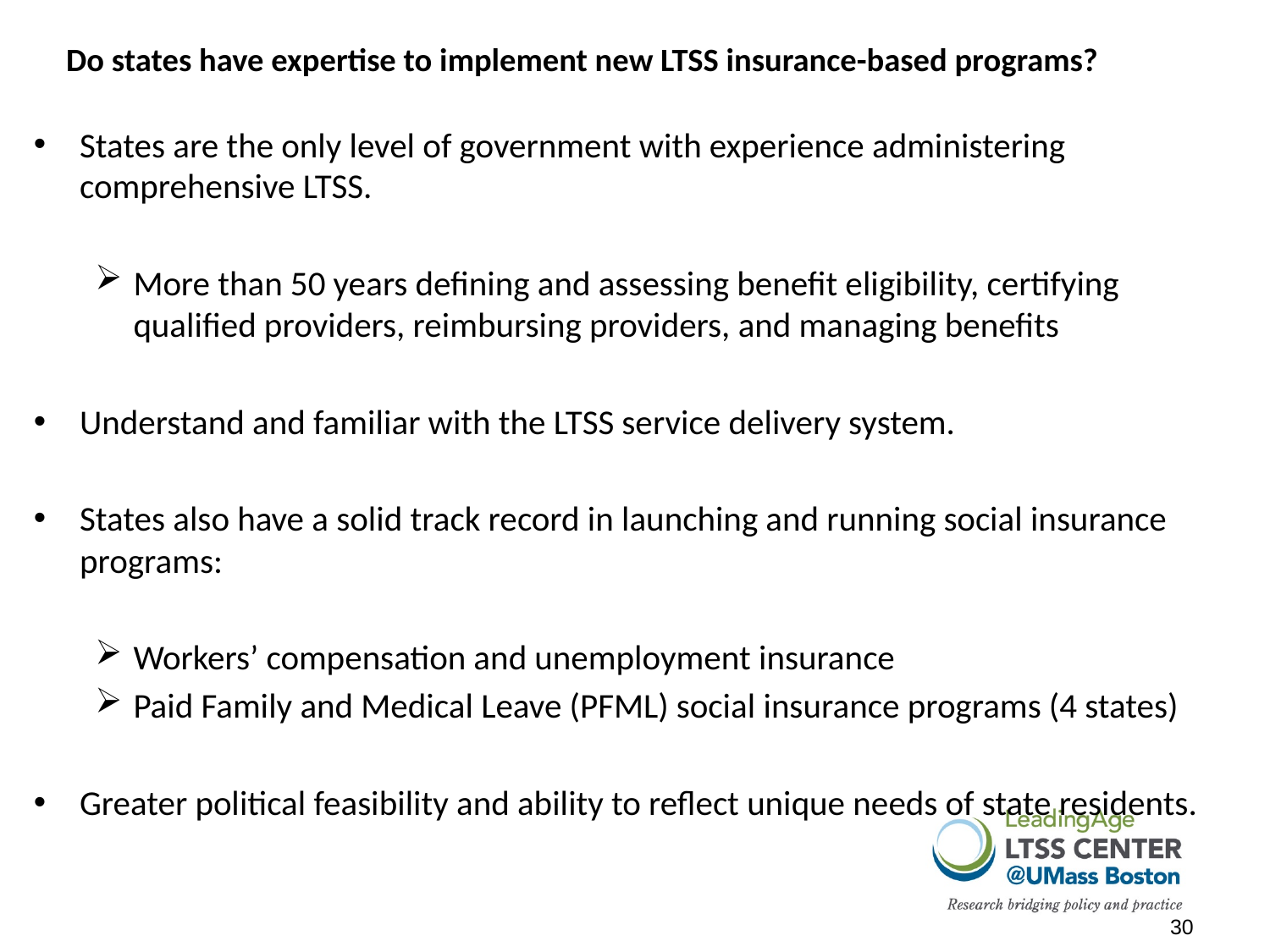

# Do states have expertise to implement new LTSS insurance-based programs?
States are the only level of government with experience administering comprehensive LTSS.

More than 50 years defining and assessing benefit eligibility, certifying qualified providers, reimbursing providers, and managing benefits

Understand and familiar with the LTSS service delivery system.

States also have a solid track record in launching and running social insurance programs:

Workers’ compensation and unemployment insurance
Paid Family and Medical Leave (PFML) social insurance programs (4 states)

Greater political feasibility and ability to reflect unique needs of state residents.
30